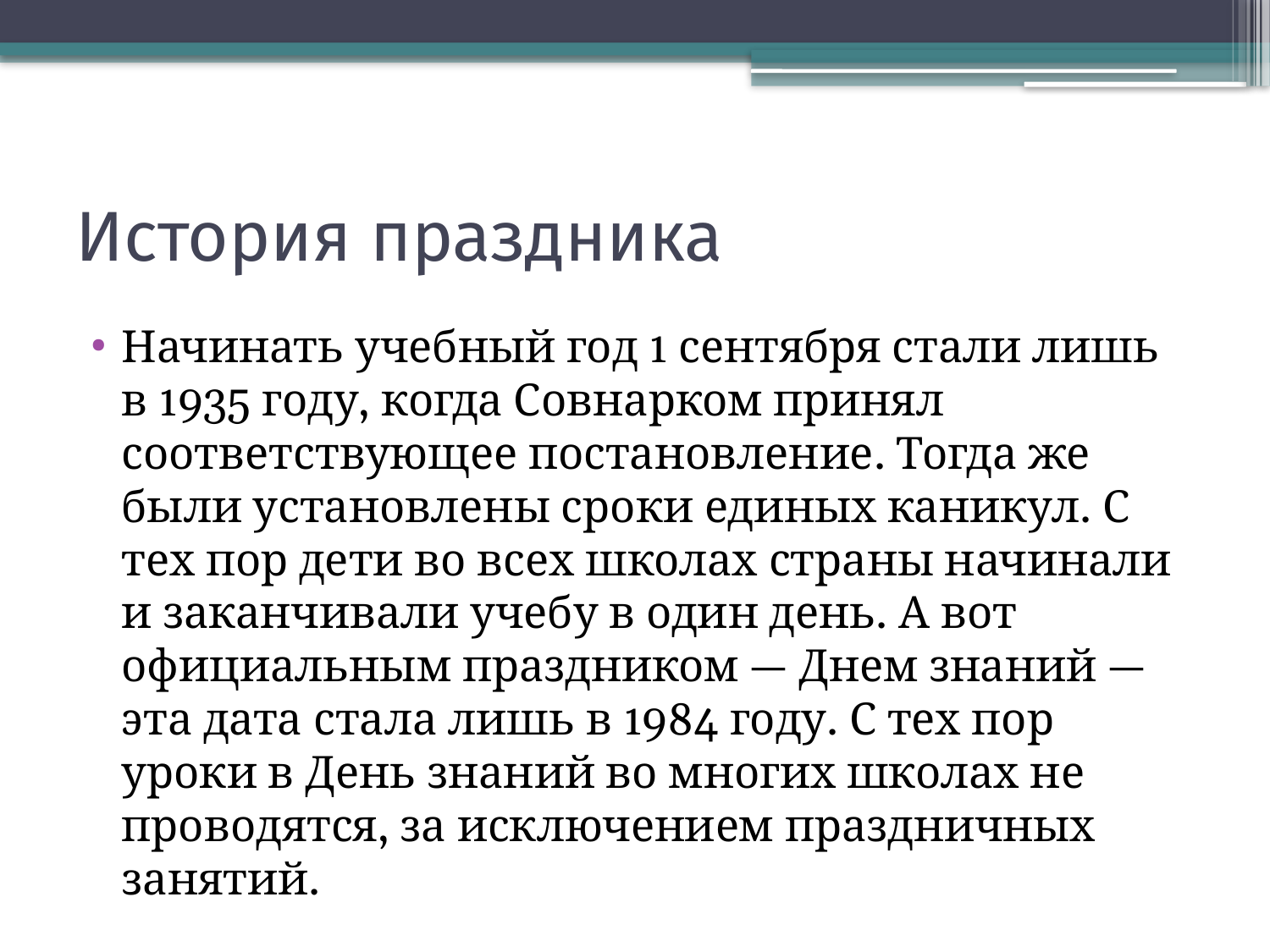

# История праздника
Начинать учебный год 1 сентября стали лишь в 1935 году, когда Совнарком принял соответствующее постановление. Тогда же были установлены сроки единых каникул. С тех пор дети во всех школах страны начинали и заканчивали учебу в один день. А вот официальным праздником — Днем знаний — эта дата стала лишь в 1984 году. С тех пор уроки в День знаний во многих школах не проводятся, за исключением праздничных занятий.